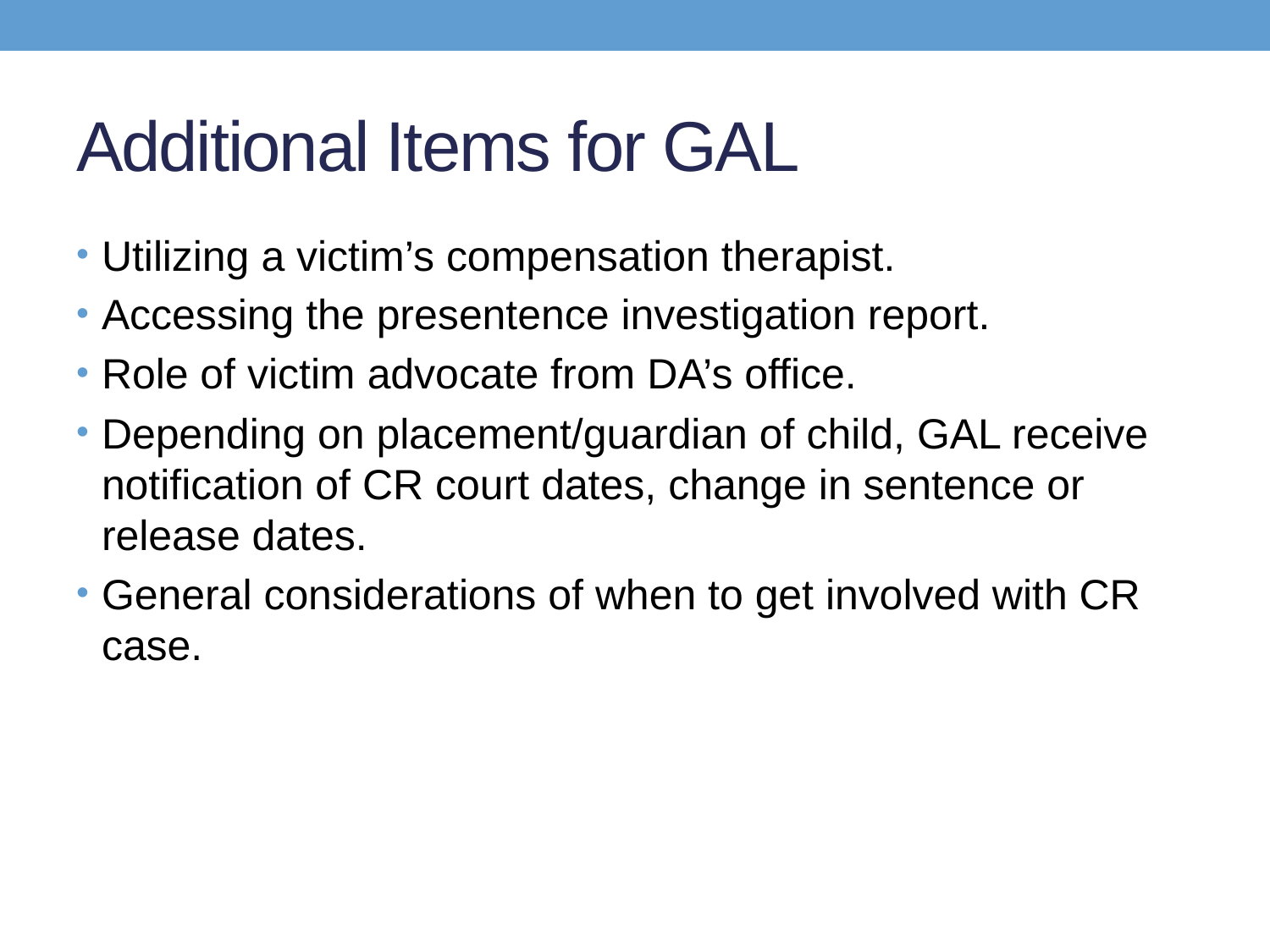

# Additional Items for GAL
Utilizing a victim’s compensation therapist.
Accessing the presentence investigation report.
Role of victim advocate from DA’s office.
Depending on placement/guardian of child, GAL receive notification of CR court dates, change in sentence or release dates.
General considerations of when to get involved with CR case.